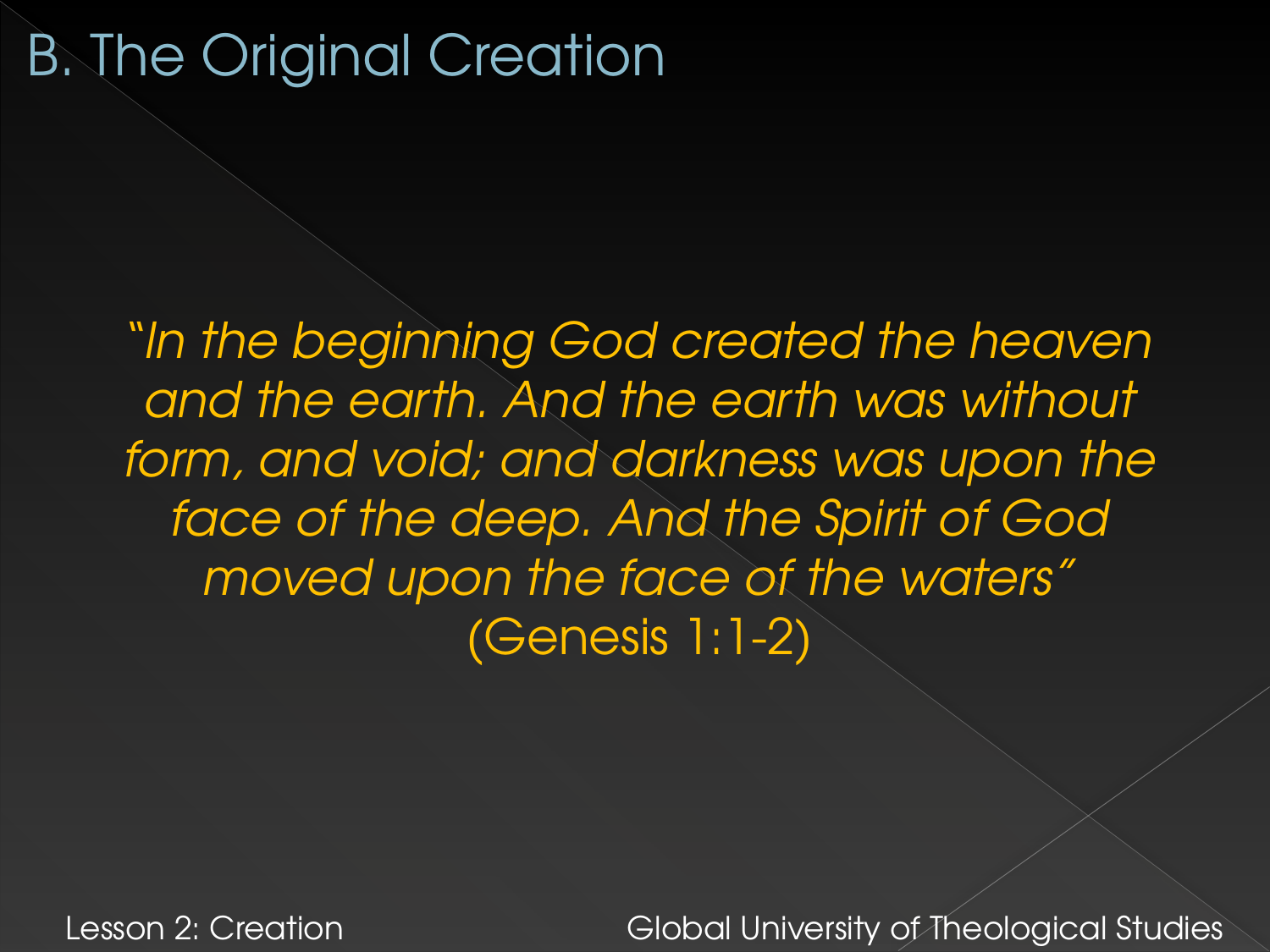

# B. The Original Creation
    “In the beginning God created the heaven and the earth. And the earth was without form, and void; and darkness was upon the face of the deep. And the Spirit of God moved upon the face of the waters” (Genesis 1:1-2)
Lesson 2: Creation                                Global University of Theological Studies